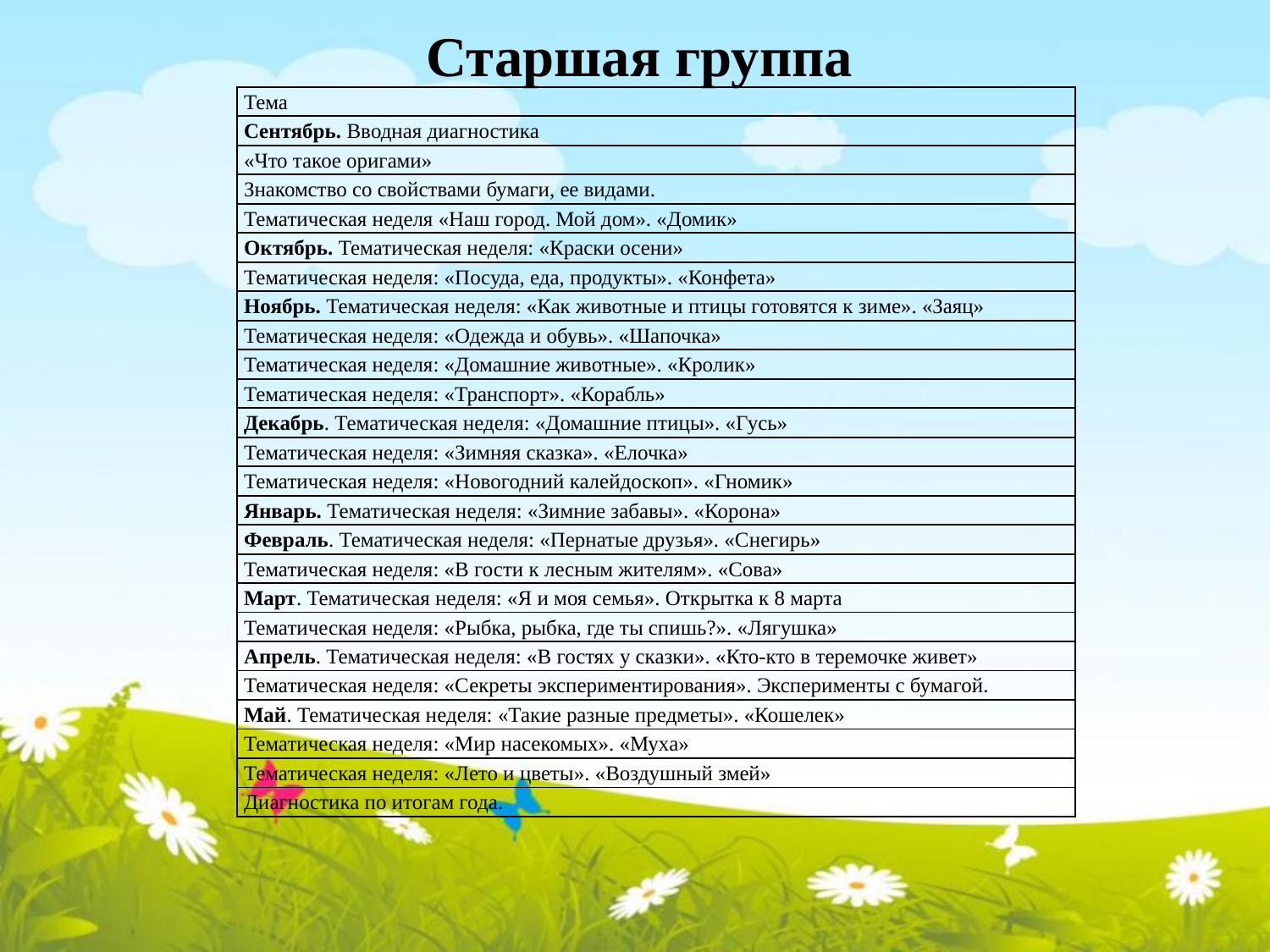

Старшая группа
| Тема |
| --- |
| Сентябрь. Вводная диагностика |
| «Что такое оригами» |
| Знакомство со свойствами бумаги, ее видами. |
| Тематическая неделя «Наш город. Мой дом». «Домик» |
| Октябрь. Тематическая неделя: «Краски осени» |
| Тематическая неделя: «Посуда, еда, продукты». «Конфета» |
| Ноябрь. Тематическая неделя: «Как животные и птицы готовятся к зиме». «Заяц» |
| Тематическая неделя: «Одежда и обувь». «Шапочка» |
| Тематическая неделя: «Домашние животные». «Кролик» |
| Тематическая неделя: «Транспорт». «Корабль» |
| Декабрь. Тематическая неделя: «Домашние птицы». «Гусь» |
| Тематическая неделя: «Зимняя сказка». «Елочка» |
| Тематическая неделя: «Новогодний калейдоскоп». «Гномик» |
| Январь. Тематическая неделя: «Зимние забавы». «Корона» |
| Февраль. Тематическая неделя: «Пернатые друзья». «Снегирь» |
| Тематическая неделя: «В гости к лесным жителям». «Сова» |
| Март. Тематическая неделя: «Я и моя семья». Открытка к 8 марта |
| Тематическая неделя: «Рыбка, рыбка, где ты спишь?». «Лягушка» |
| Апрель. Тематическая неделя: «В гостях у сказки». «Кто-кто в теремочке живет» |
| Тематическая неделя: «Секреты экспериментирования». Эксперименты с бумагой. |
| Май. Тематическая неделя: «Такие разные предметы». «Кошелек» |
| Тематическая неделя: «Мир насекомых». «Муха» |
| Тематическая неделя: «Лето и цветы». «Воздушный змей» |
| Диагностика по итогам года. |